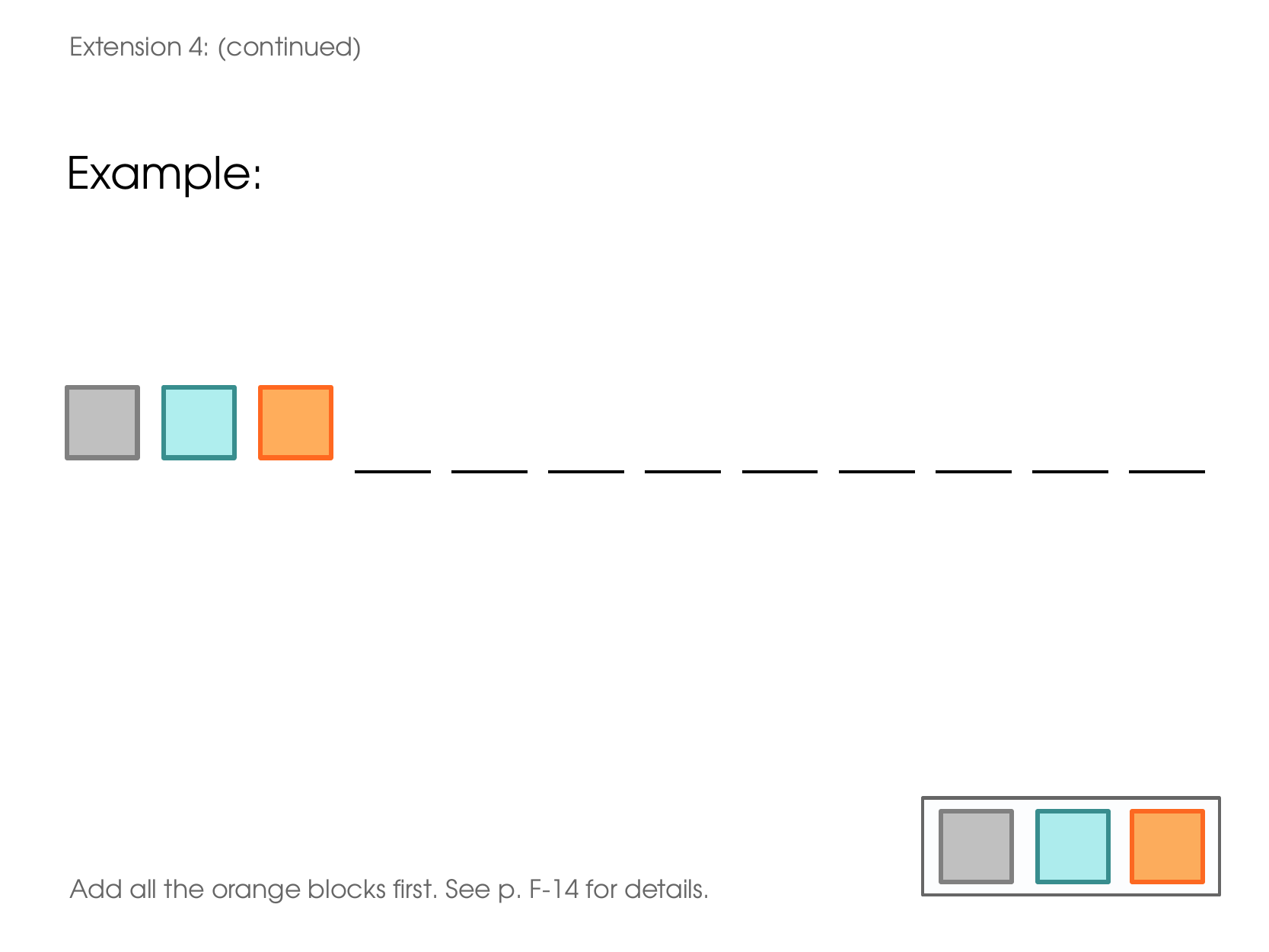

Extension 4: (continued)
Example:

Add all the orange blocks first. See p. F-14 for details.